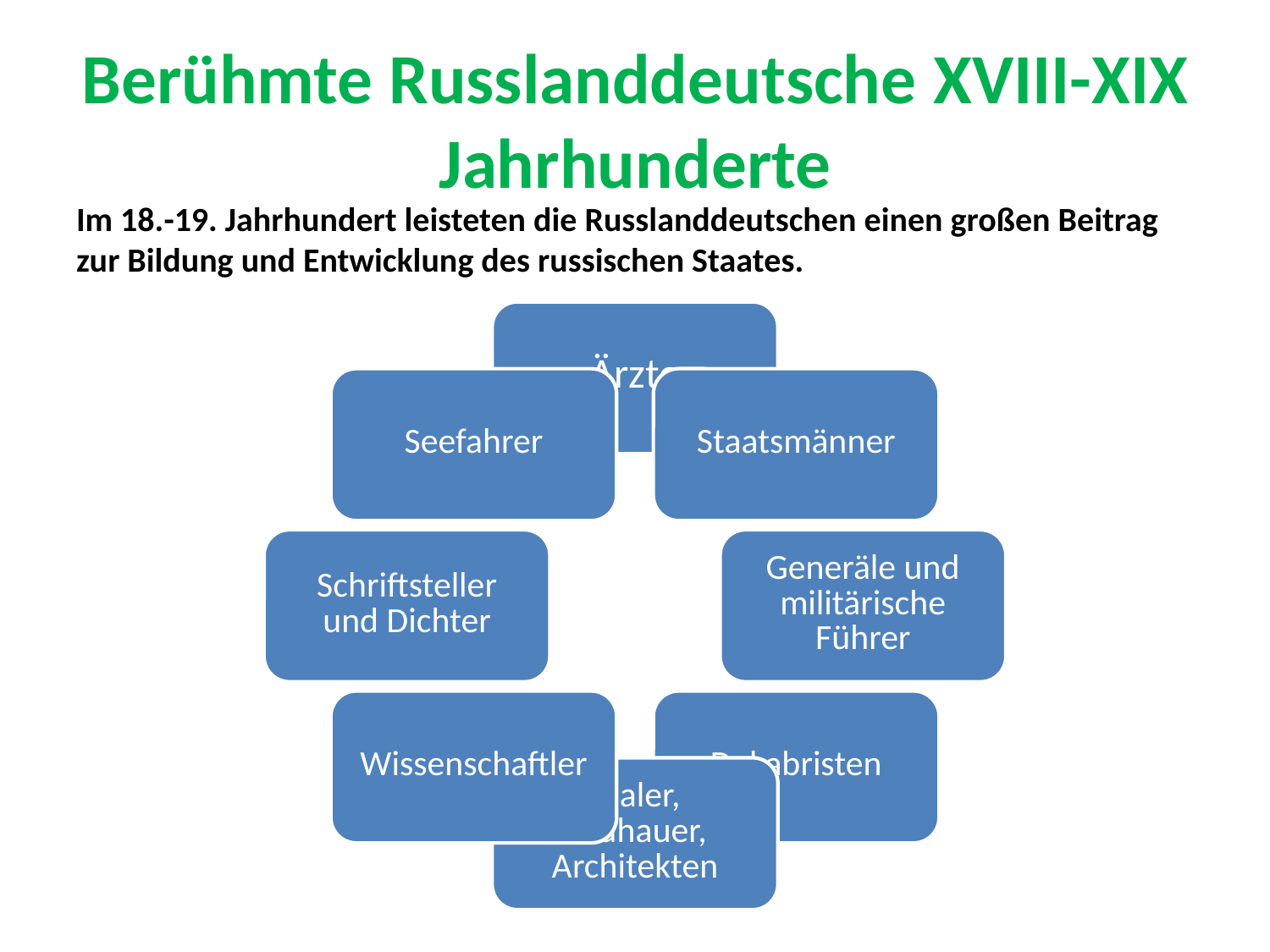

# Berühmte Russlanddeutsche ХVIII-ХIХ Jahrhunderte
Im 18.-19. Jahrhundert leisteten die Russlanddeutschen einen großen Beitrag zur Bildung und Entwicklung des russischen Staates.
Ärzte
Generäle und militärische Führer
Seefahrer
Schriftsteller und Dichter
Wissenschaftler
Maler, Bildhauer, Architekten
Staatsmänner
Dekabristen